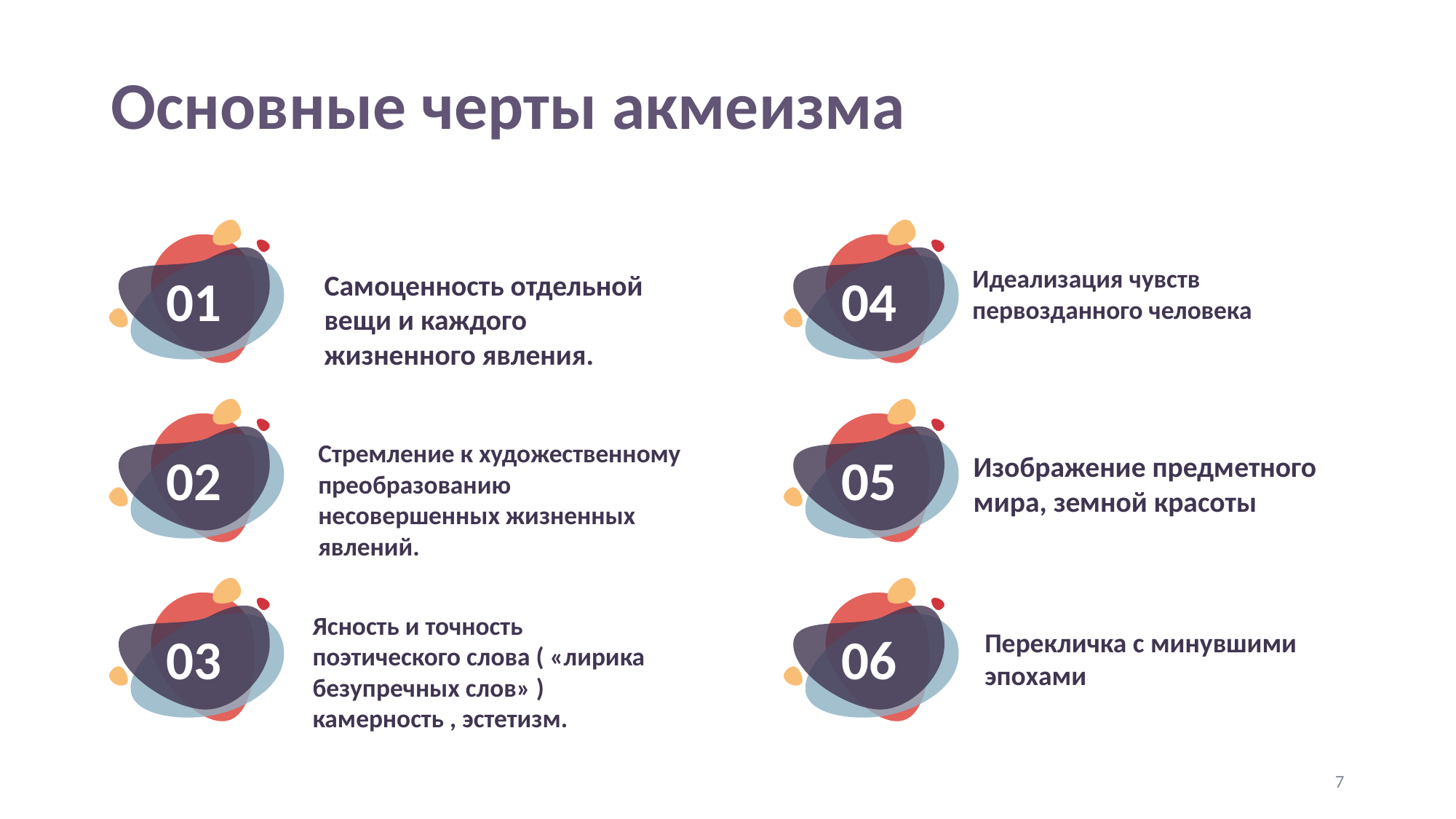

# Основные черты акмеизма

01

04

Идеализация чувств первозданного человека
Самоценность отдельной вещи и каждого жизненного явления.

02

05

Стремление к художественному преобразованию несовершенных жизненных явлений.
Изображение предметного мира, земной красоты

03

06

Ясность и точность поэтического слова ( «лирика безупречных слов» ) камерность , эстетизм.
Перекличка с минувшими эпохами
7